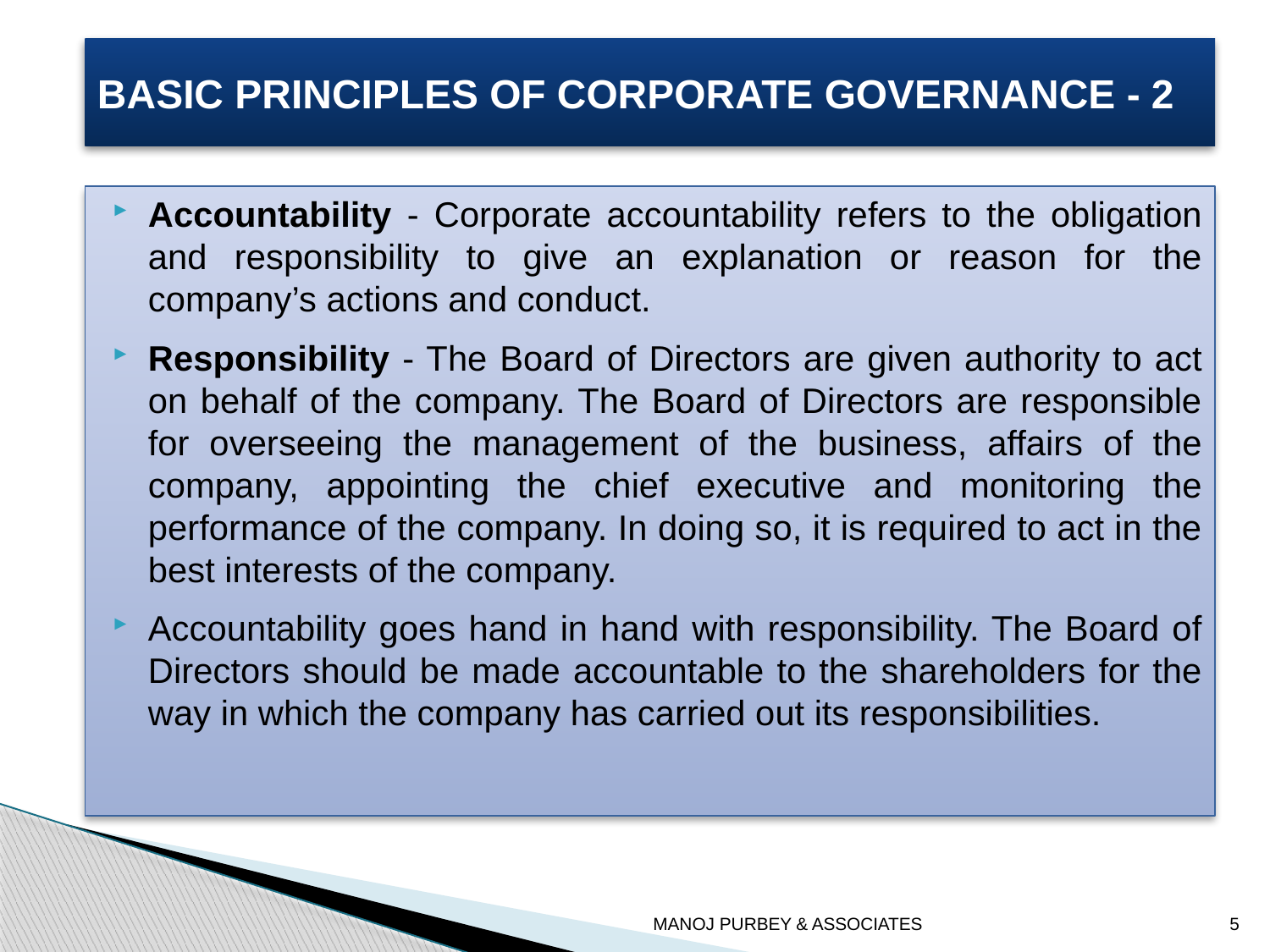

# BASIC PRINCIPLES OF CORPORATE GOVERNANCE - 2
Accountability - Corporate accountability refers to the obligation and responsibility to give an explanation or reason for the company’s actions and conduct.

Responsibility - The Board of Directors are given authority to act on behalf of the company. The Board of Directors are responsible for overseeing the management of the business, affairs of the company, appointing the chief executive and monitoring the performance of the company. In doing so, it is required to act in the best interests of the company.

Accountability goes hand in hand with responsibility. The Board of Directors should be made accountable to the shareholders for the way in which the company has carried out its responsibilities.

MANOJ PURBEY & ASSOCIATES
5